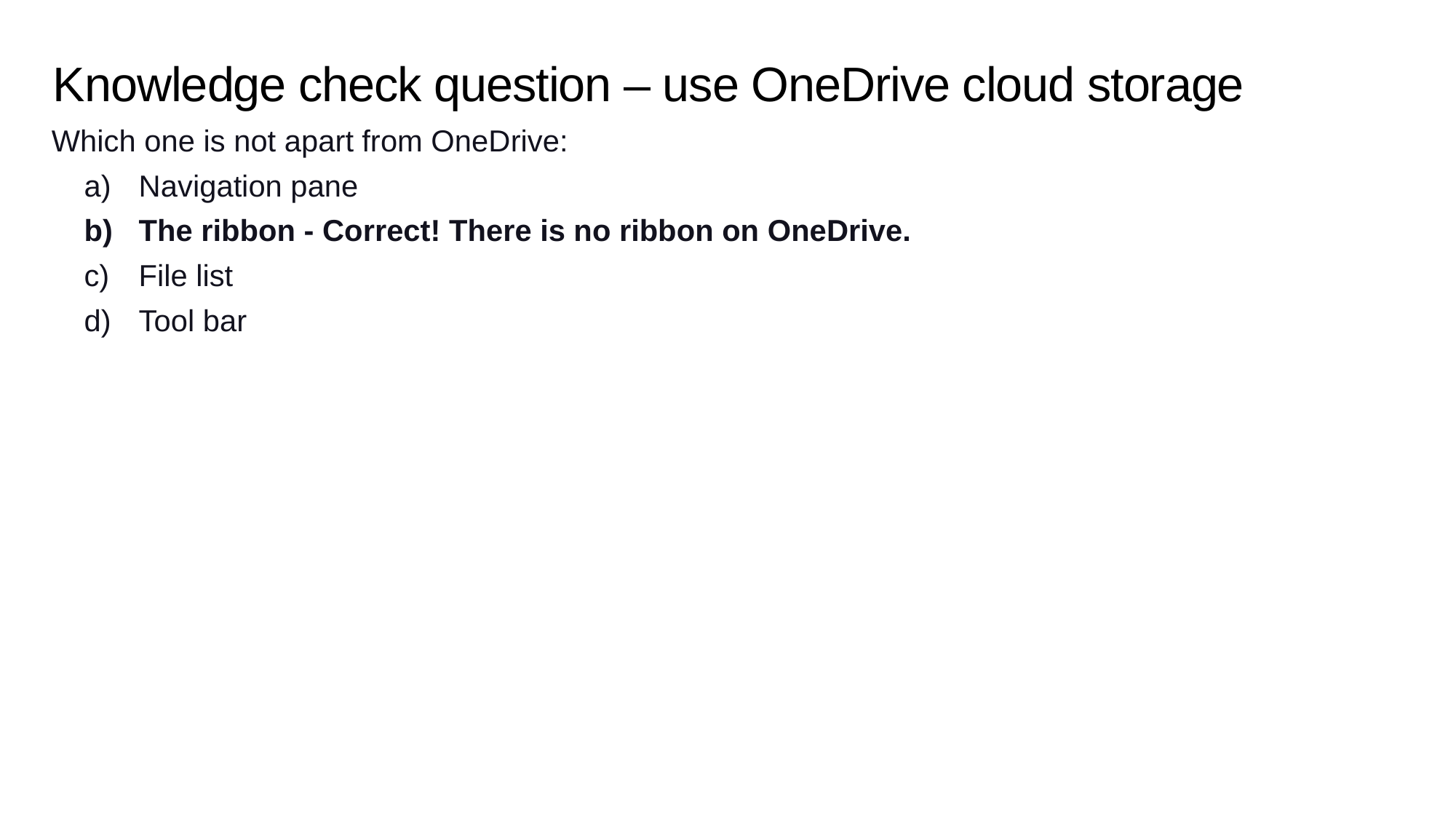

# Knowledge check question – use OneDrive cloud storage
Which one is not apart from OneDrive:
Navigation pane
The ribbon - Correct! There is no ribbon on OneDrive.
File list
Tool bar